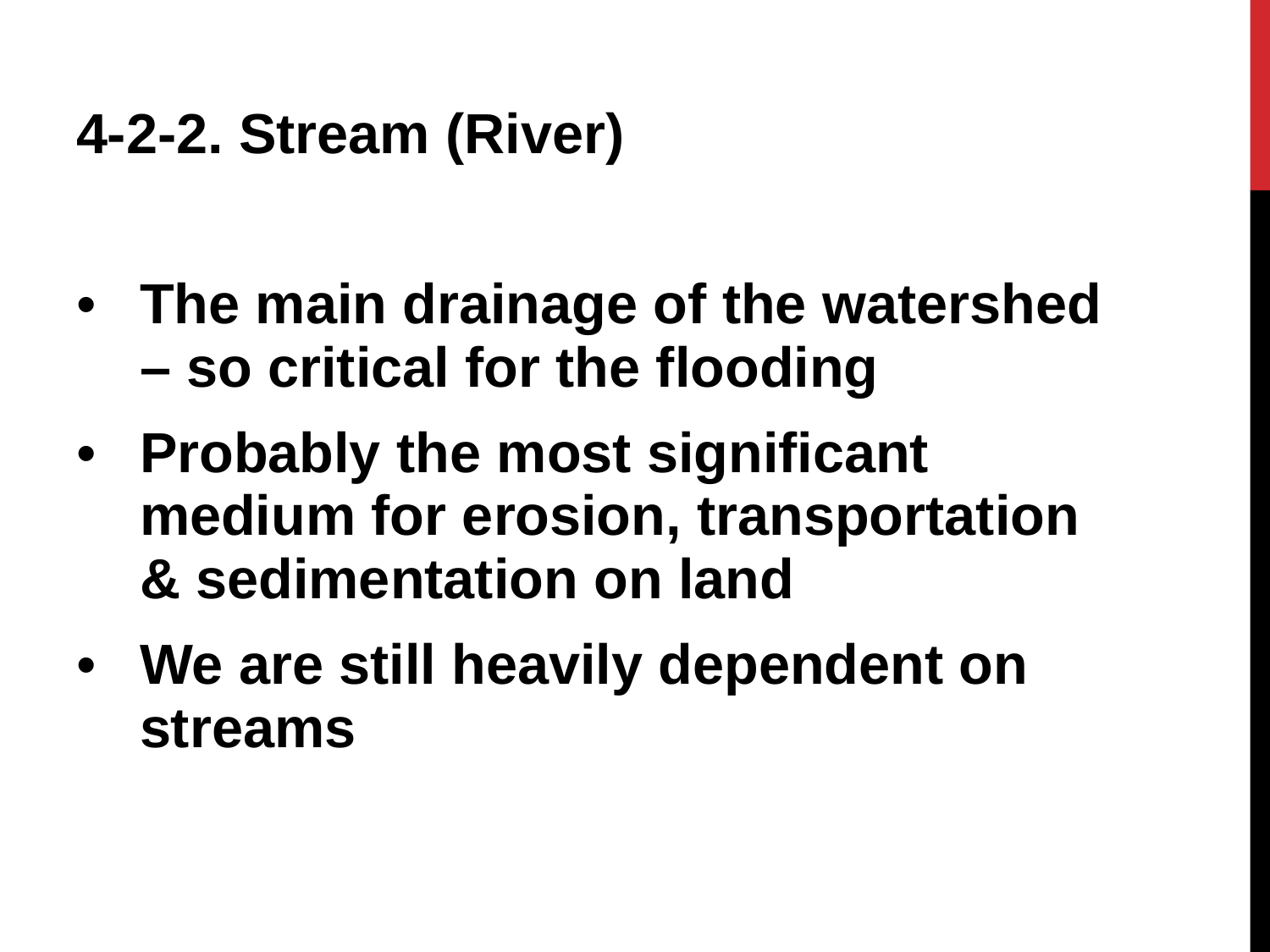

4-2-2. Stream (River)

The main drainage of the watershed – so critical for the flooding
Probably the most significant medium for erosion, transportation & sedimentation on land
We are still heavily dependent on streams